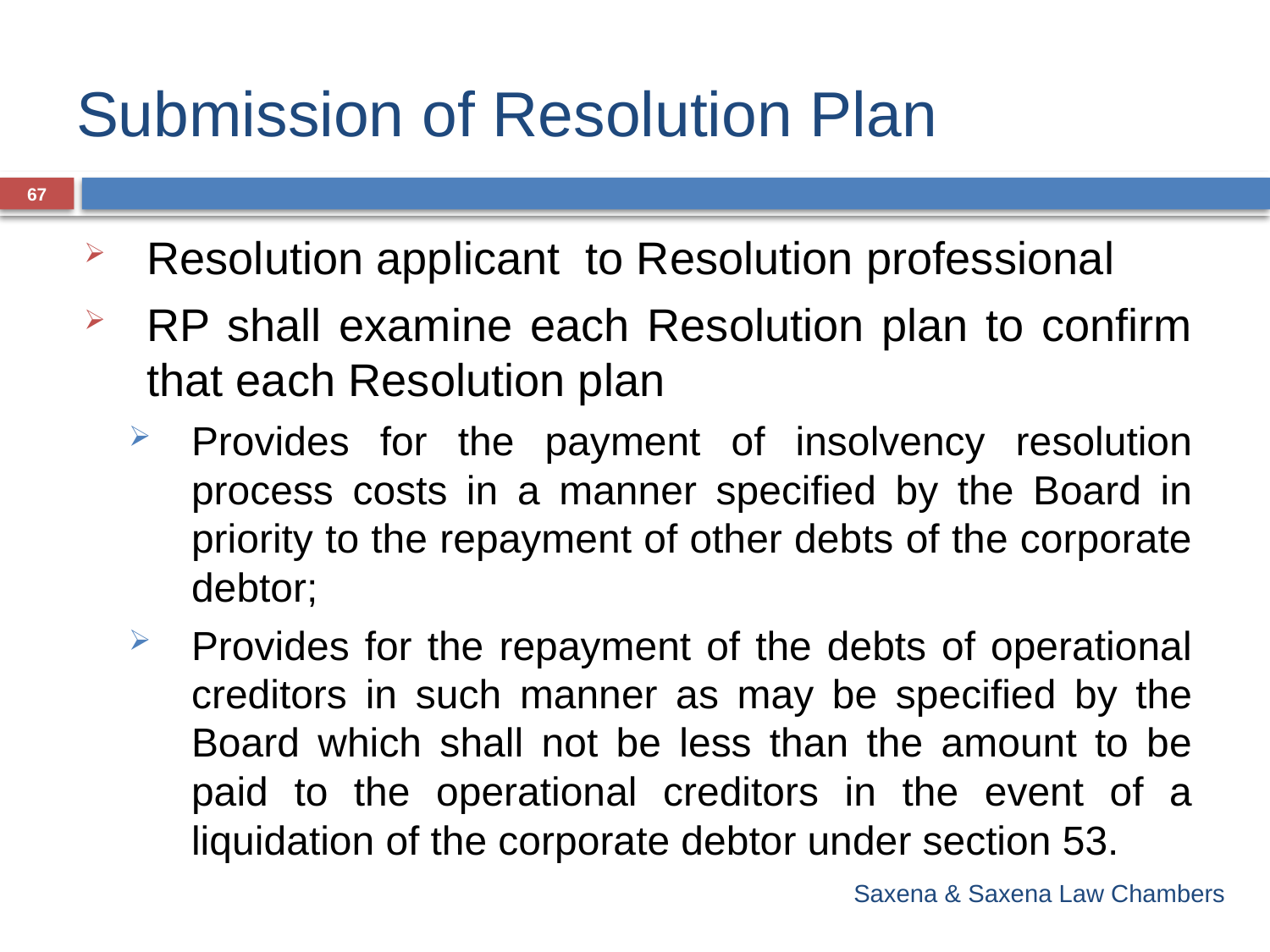

# Submission of Resolution Plan
67
Resolution applicant  to Resolution professional
RP shall examine each Resolution plan to confirm that each Resolution plan
Provides for the payment of insolvency resolution process costs in a manner specified by the Board in priority to the repayment of other debts of the corporate debtor;
Provides for the repayment of the debts of operational creditors in such manner as may be specified by the Board which shall not be less than the amount to be paid to the operational creditors in the event of a liquidation of the corporate debtor under section 53.

Saxena & Saxena Law Chambers